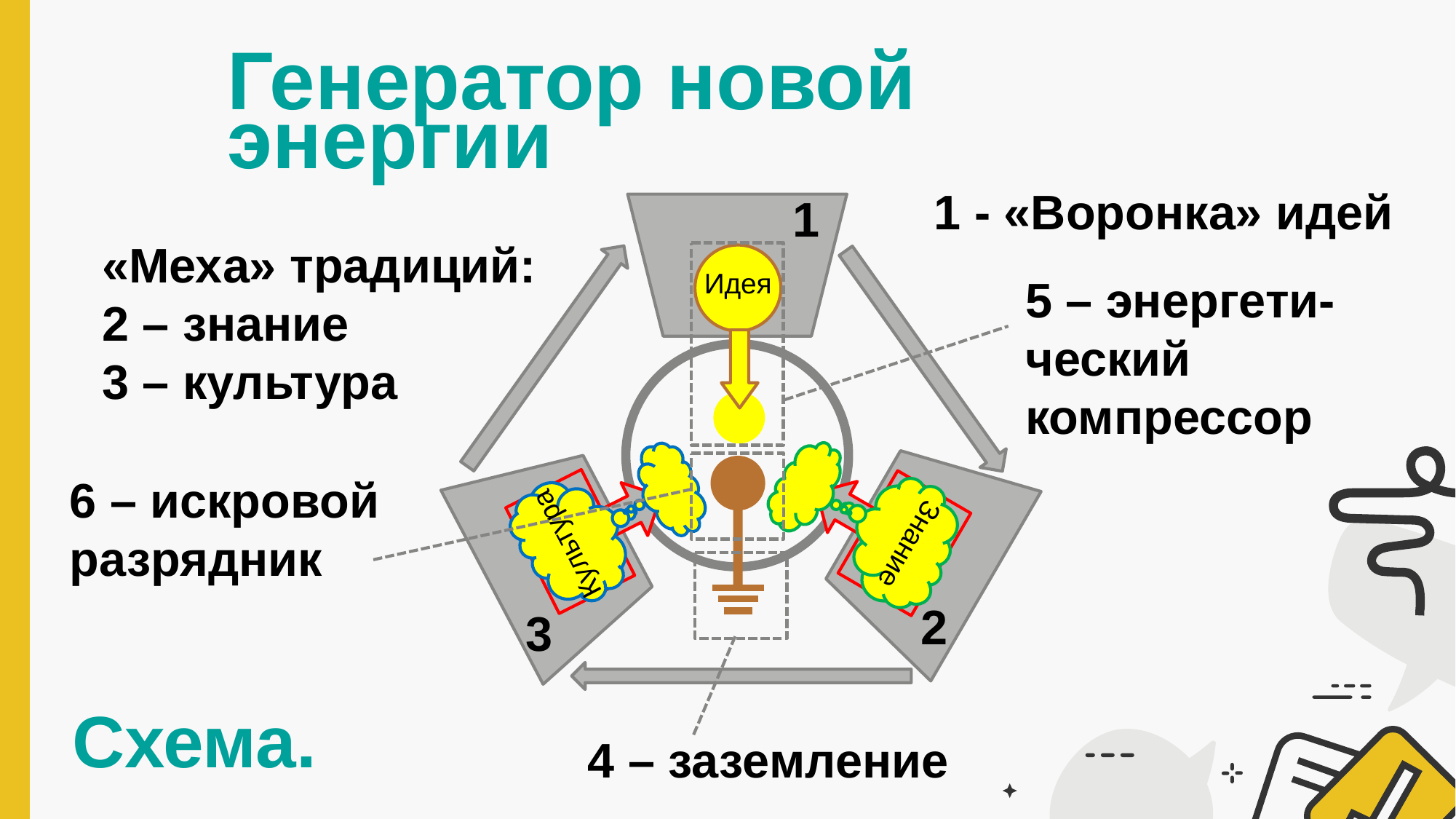

Генератор новой энергии
1 - «Воронка» идей
1

«Меха» традиций:
2 – знание
3 – культура

Идея
5 – энергети-
ческий
компрессор

6 – искровой
разрядник

Культура
Знание

2
3
Схема.
4 – заземление